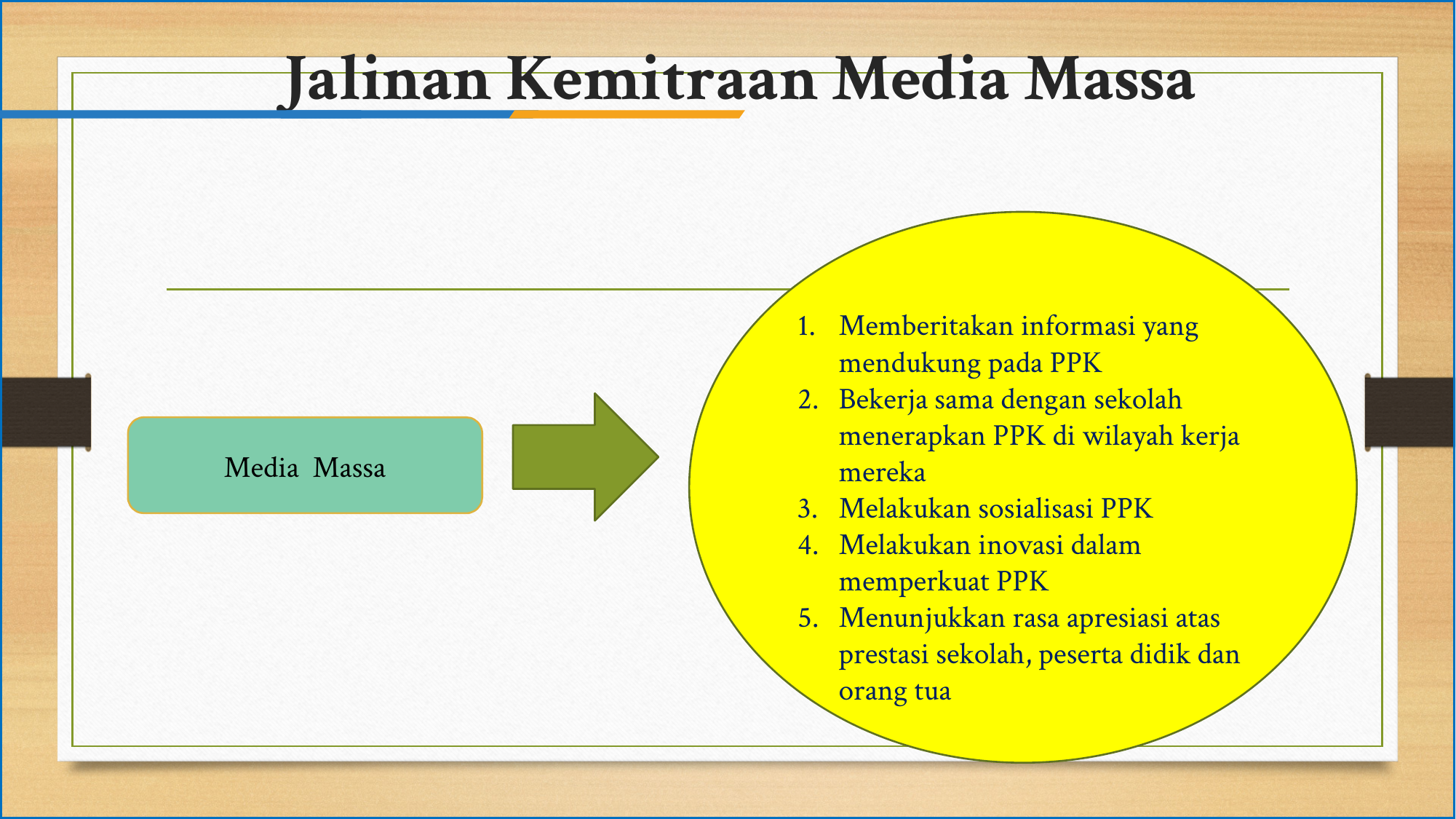

# Jalinan Kemitraan Media Massa

Memberitakan informasi yang mendukung pada PPK
Bekerja sama dengan sekolah menerapkan PPK di wilayah kerja mereka
Melakukan sosialisasi PPK
Melakukan inovasi dalam memperkuat PPK
Menunjukkan rasa apresiasi atas prestasi sekolah, peserta didik dan orang tua

Media  Massa